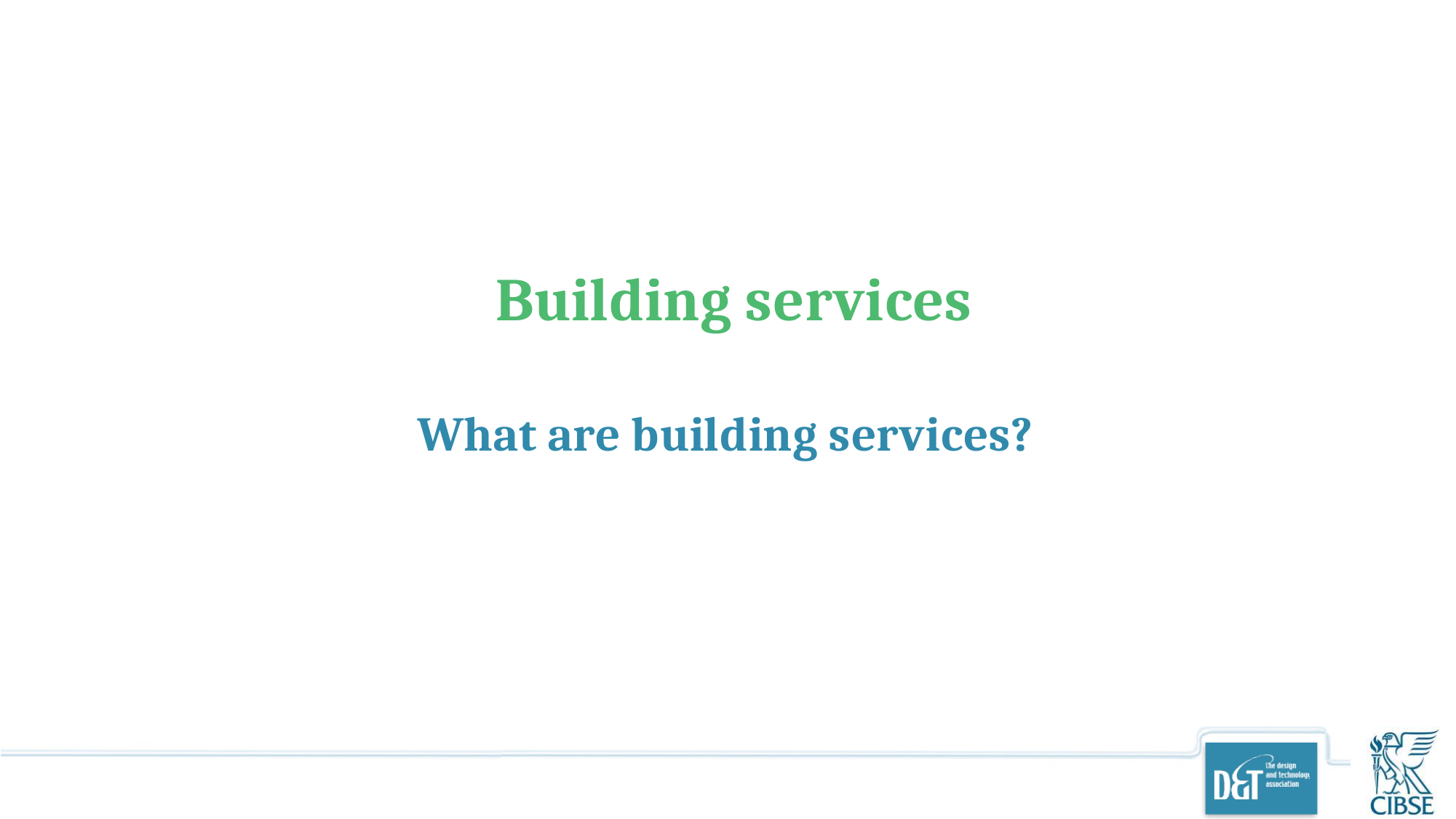

# Building services
What are building services?